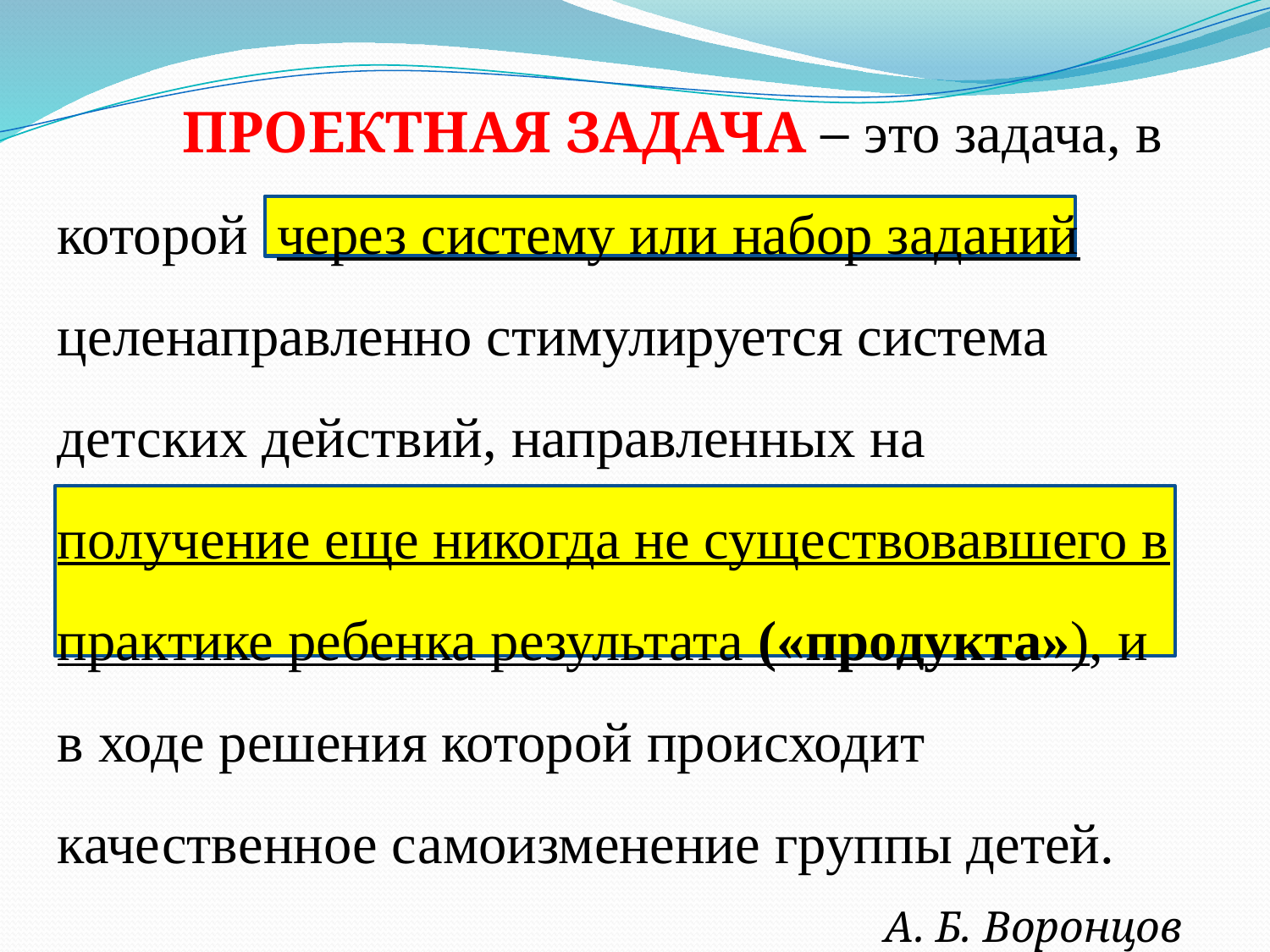

ПРОЕКТНАЯ ЗАДАЧА – это задача, в которой  через систему или набор заданий целенаправленно стимулируется система детских действий, направленных на получение еще никогда не существовавшего в практике ребенка результата («продукта»), и в ходе решения которой происходит качественное самоизменение группы детей.
А. Б. Воронцов